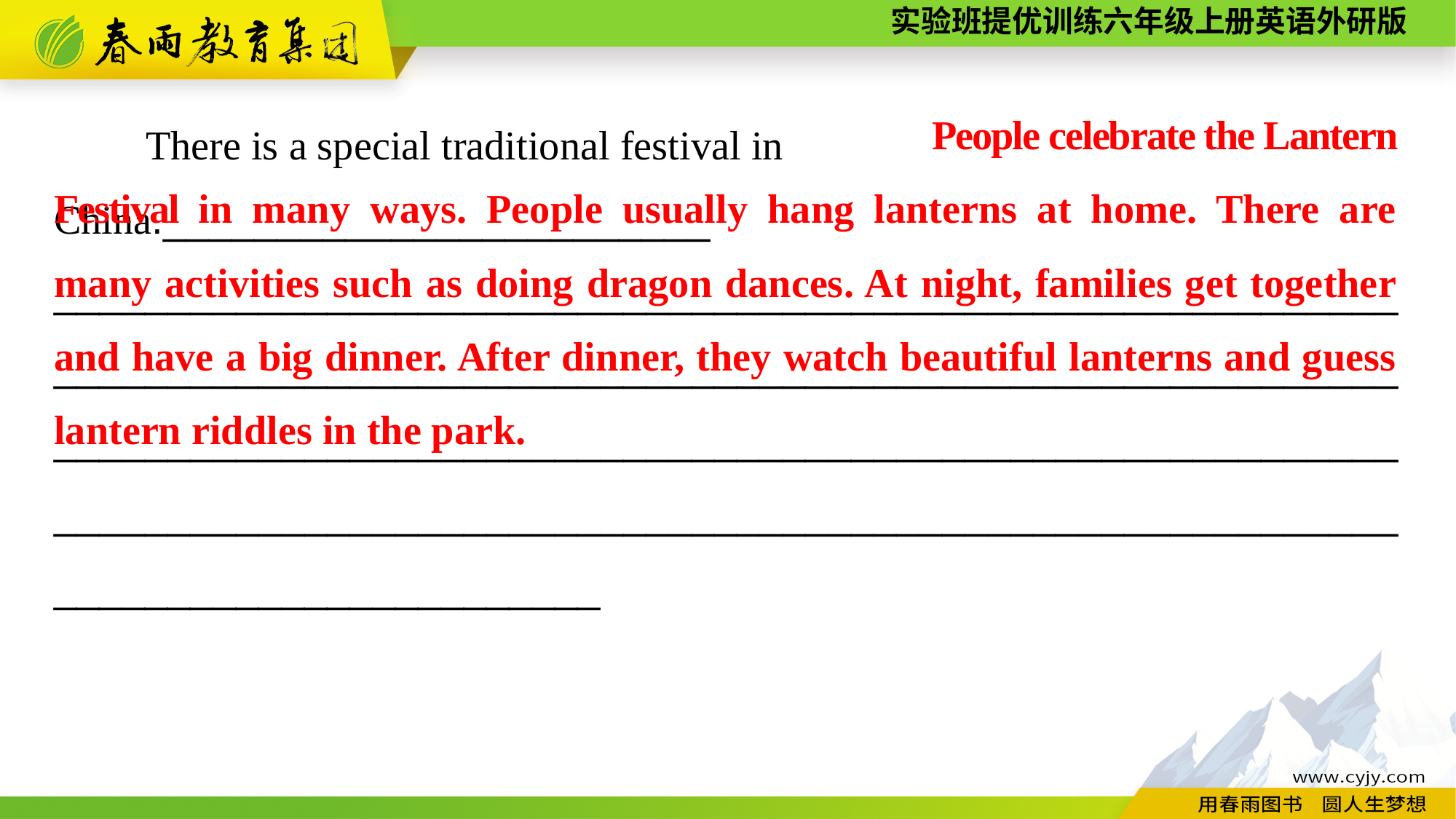

People celebrate the Lantern Festival in many ways. People usually hang lanterns at home. There are many activities such as doing dragon dances. At night, families get together and have a big dinner. After dinner, they watch beautiful lanterns and guess lantern riddles in the park.
　　There is a special traditional festival in China.________________________
____________________________________________________________________________________________________________________________________________________________________________________________________________________________________________________________________